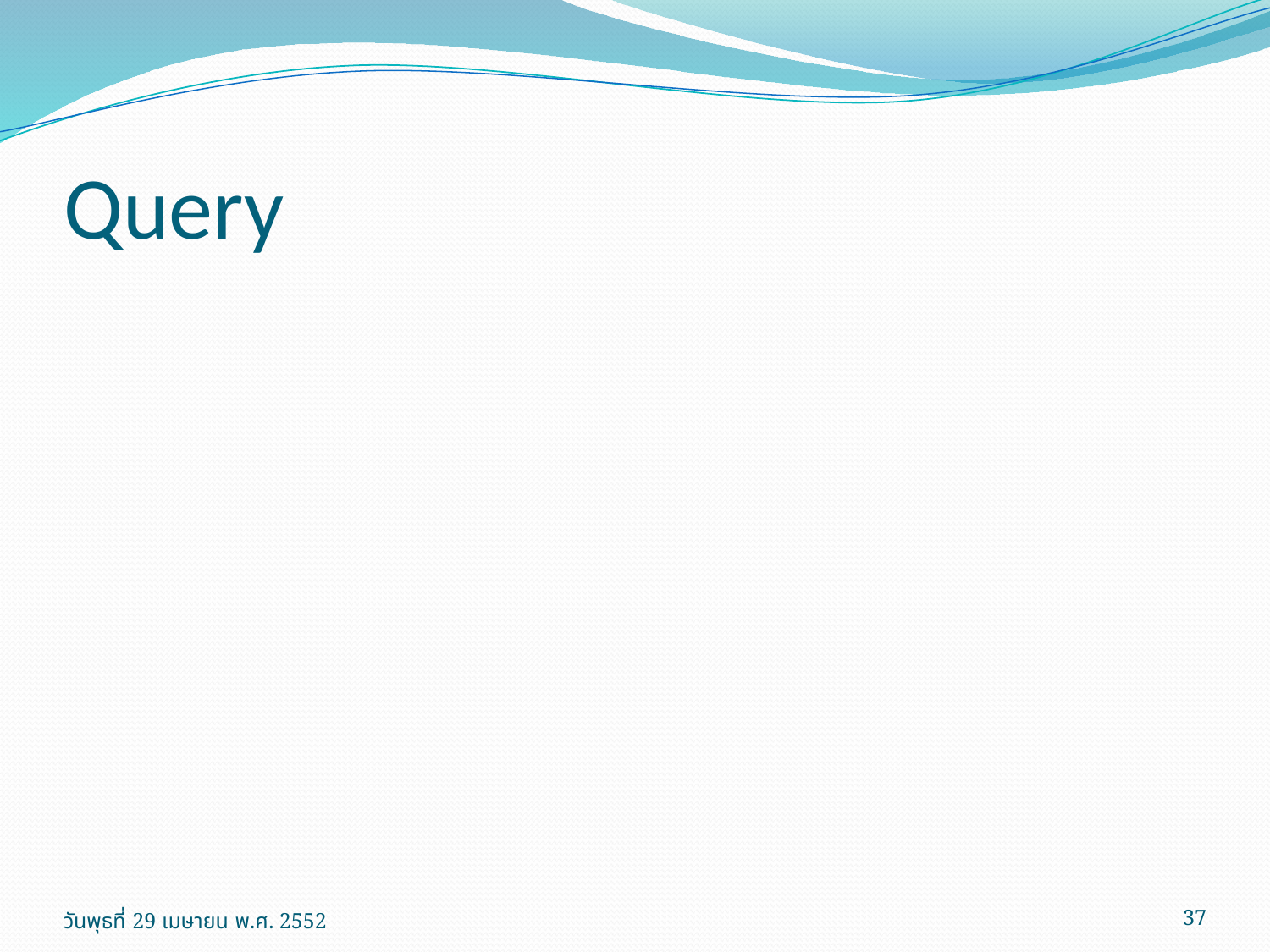

# Query

วันพุธที่ 29 เมษายน พ.ศ. 2552
37